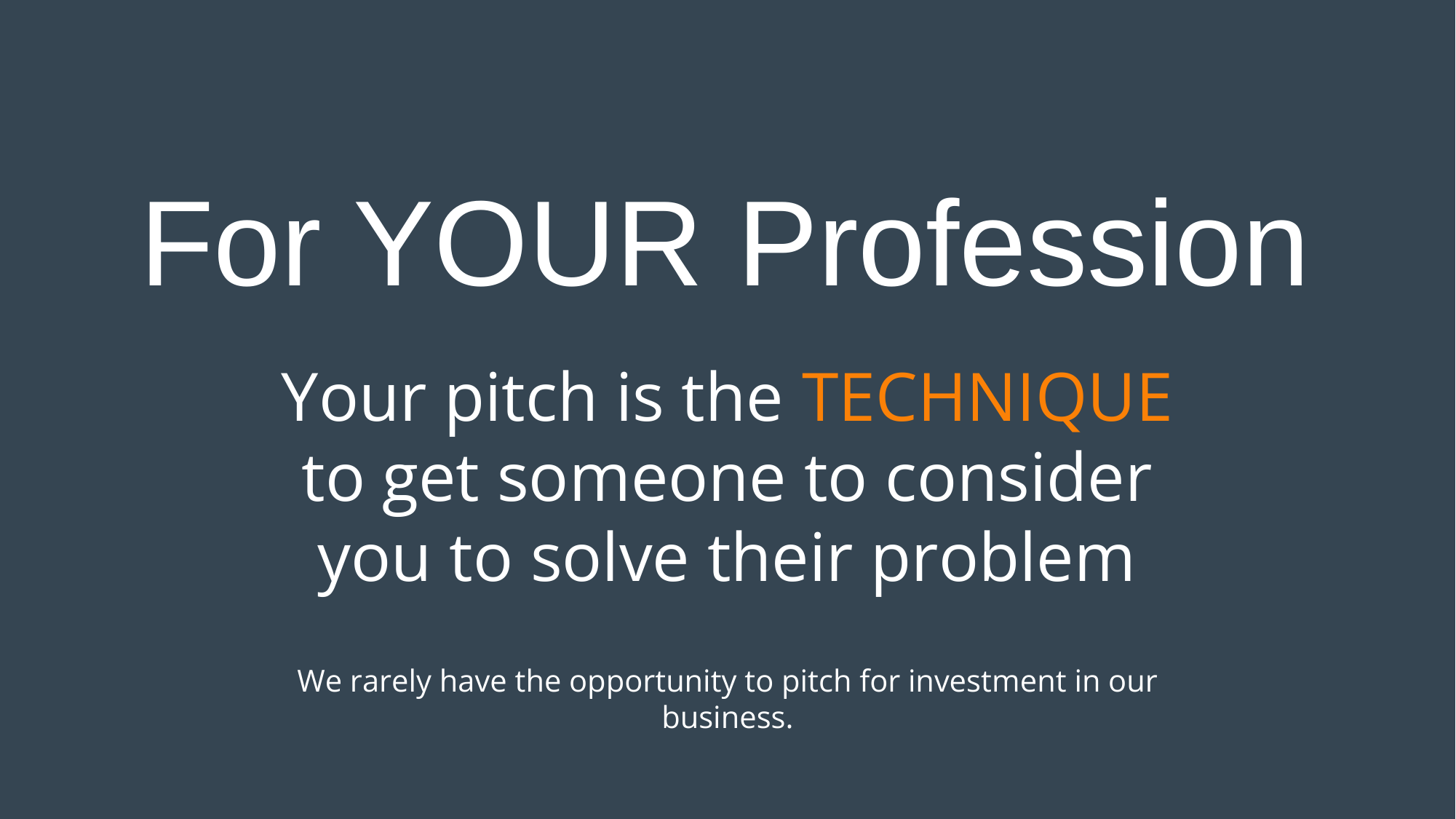

For YOUR Profession
Your pitch is the TECHNIQUE to get someone to consider you to solve their problem

We rarely have the opportunity to pitch for investment in our business.